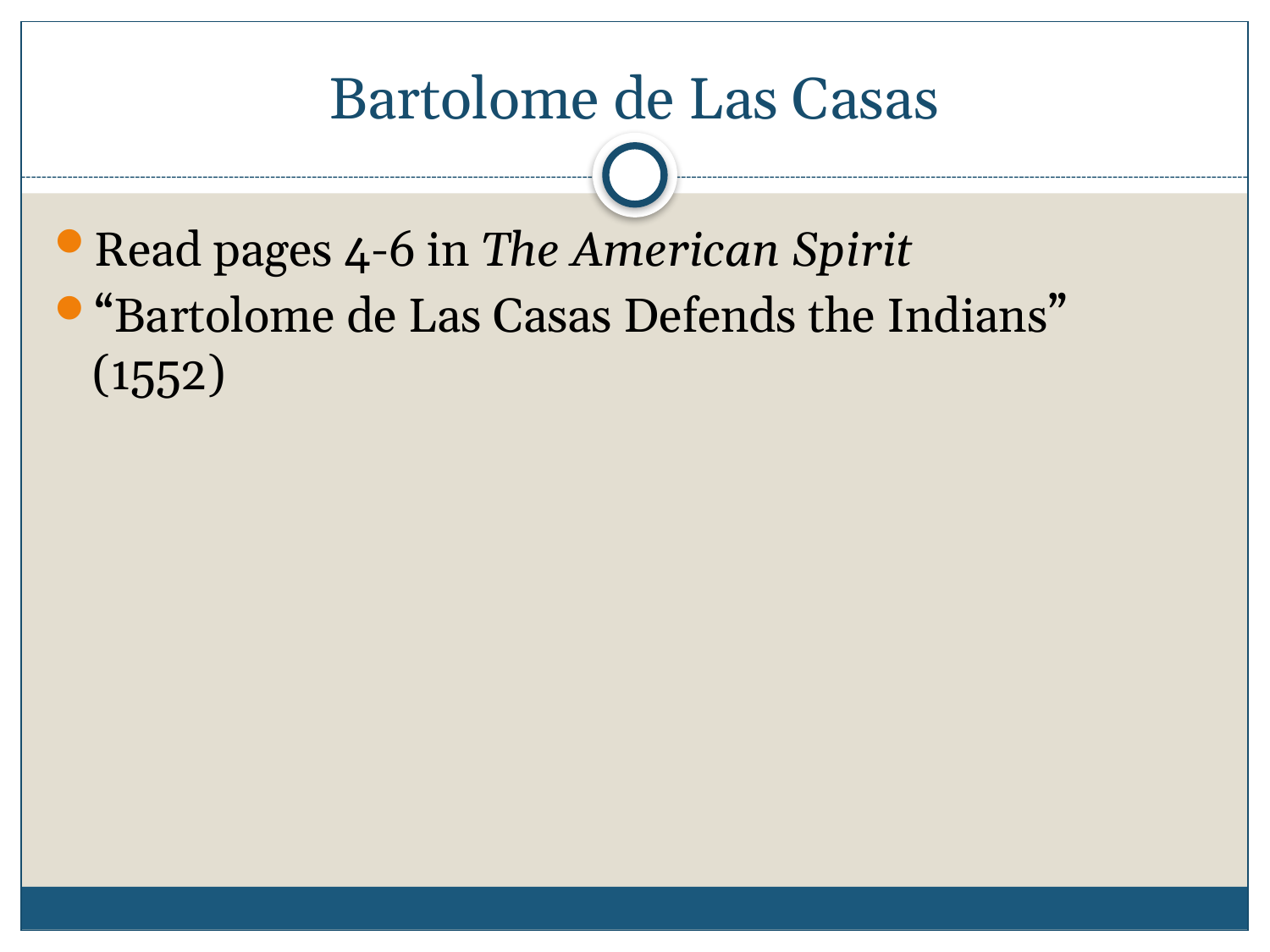

# Bartolome de Las Casas
Read pages 4-6 in The American Spirit
“Bartolome de Las Casas Defends the Indians” (1552)